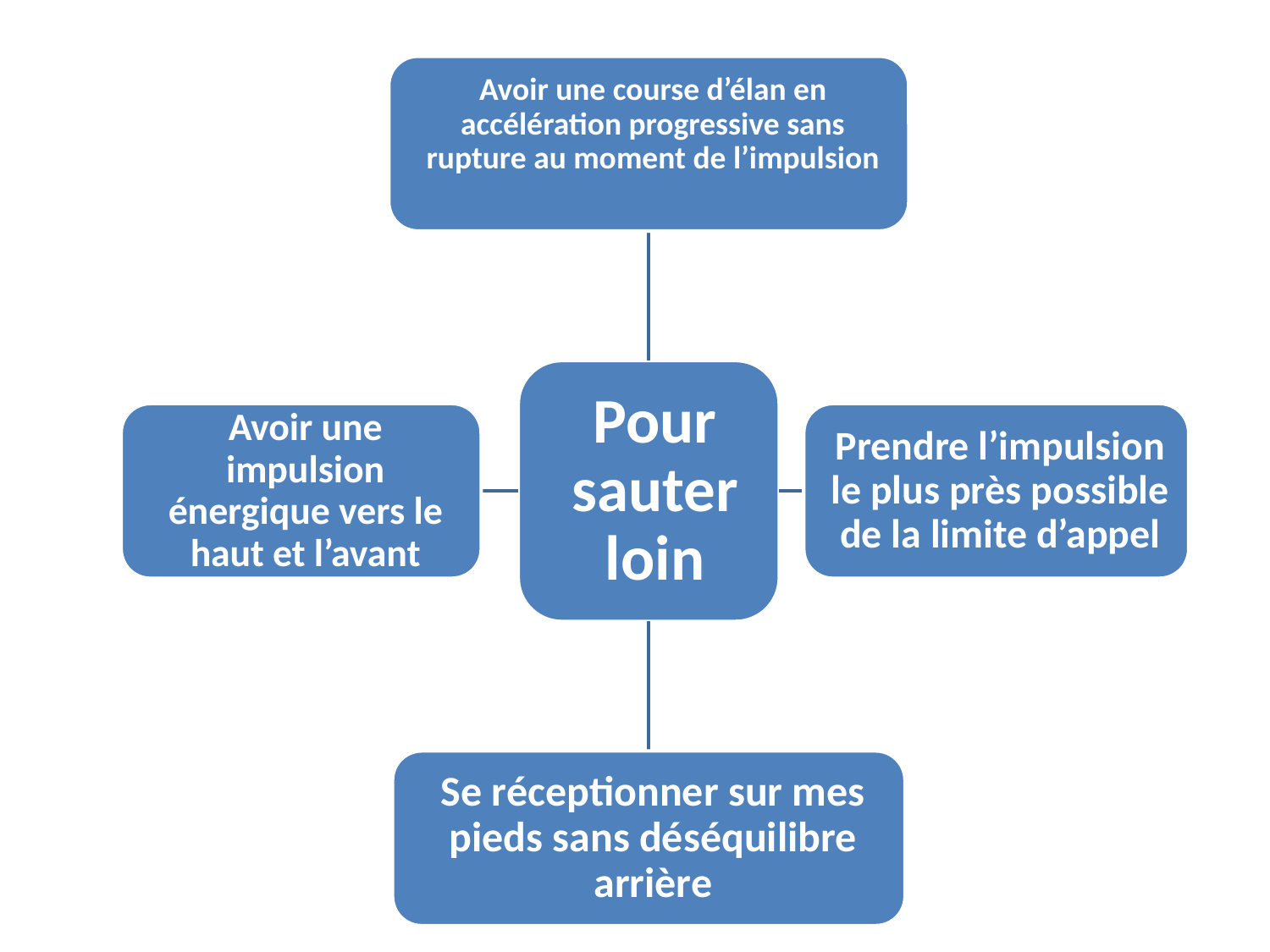

Pour sauter loin
Avoir une course d’élan en accélération progressive sans rupture au moment de l’impulsion
Prendre l’impulsion le plus près possible de la limite d’appel
Se réceptionner sur mes pieds sans déséquilibre arrière
Avoir une impulsion énergique vers le haut et l’avant